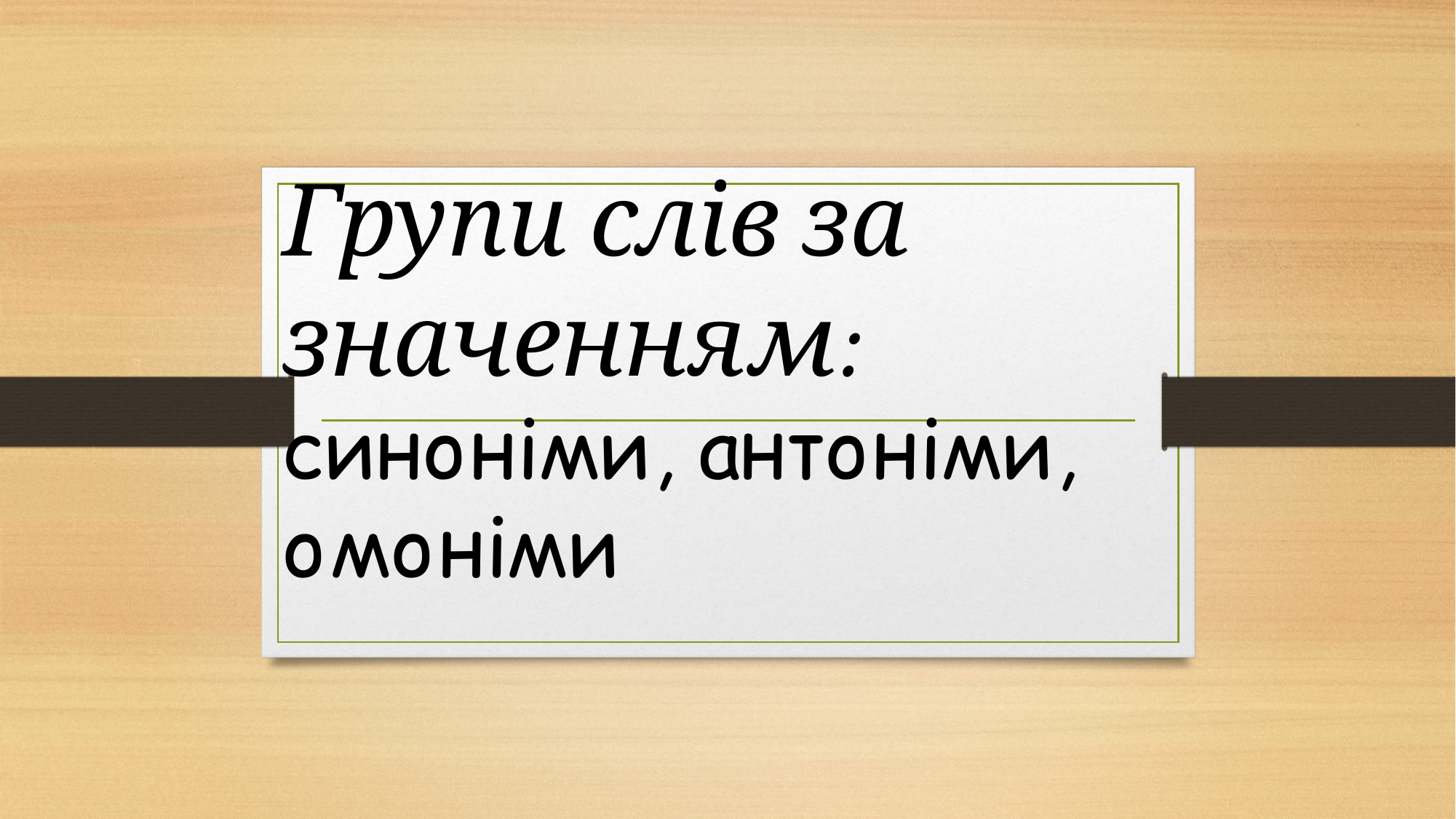

# Групи слів за значенням:          синоніми, антоніми, омоніми